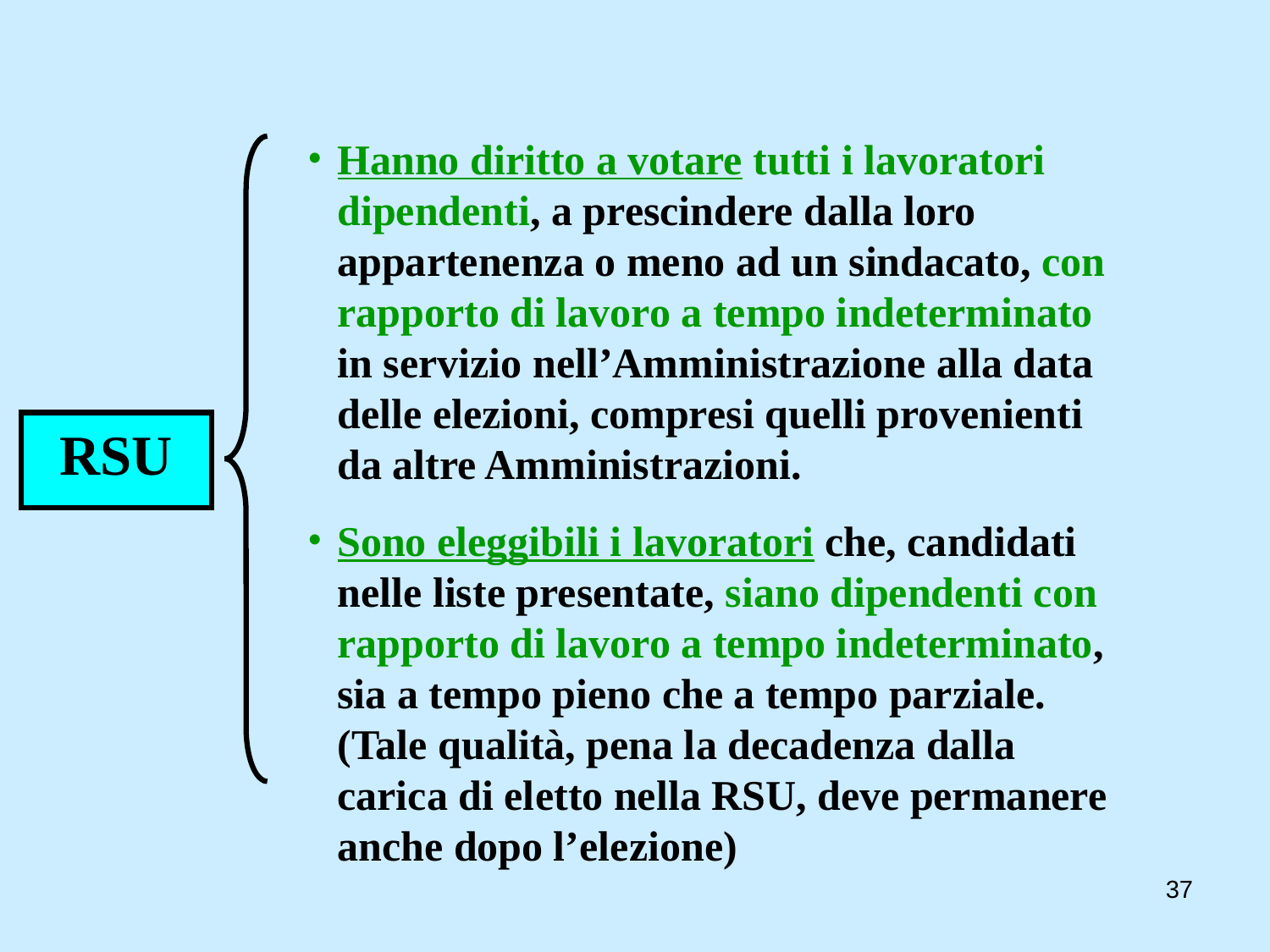

Hanno diritto a votare tutti i lavoratori dipendenti, a prescindere dalla loro appartenenza o meno ad un sindacato, con rapporto di lavoro a tempo indeterminato in servizio nell’Amministrazione alla data delle elezioni, compresi quelli provenienti da altre Amministrazioni.
Sono eleggibili i lavoratori che, candidati nelle liste presentate, siano dipendenti con rapporto di lavoro a tempo indeterminato, sia a tempo pieno che a tempo parziale. (Tale qualità, pena la decadenza dalla carica di eletto nella RSU, deve permanere anche dopo l’elezione)‏

RSU
37